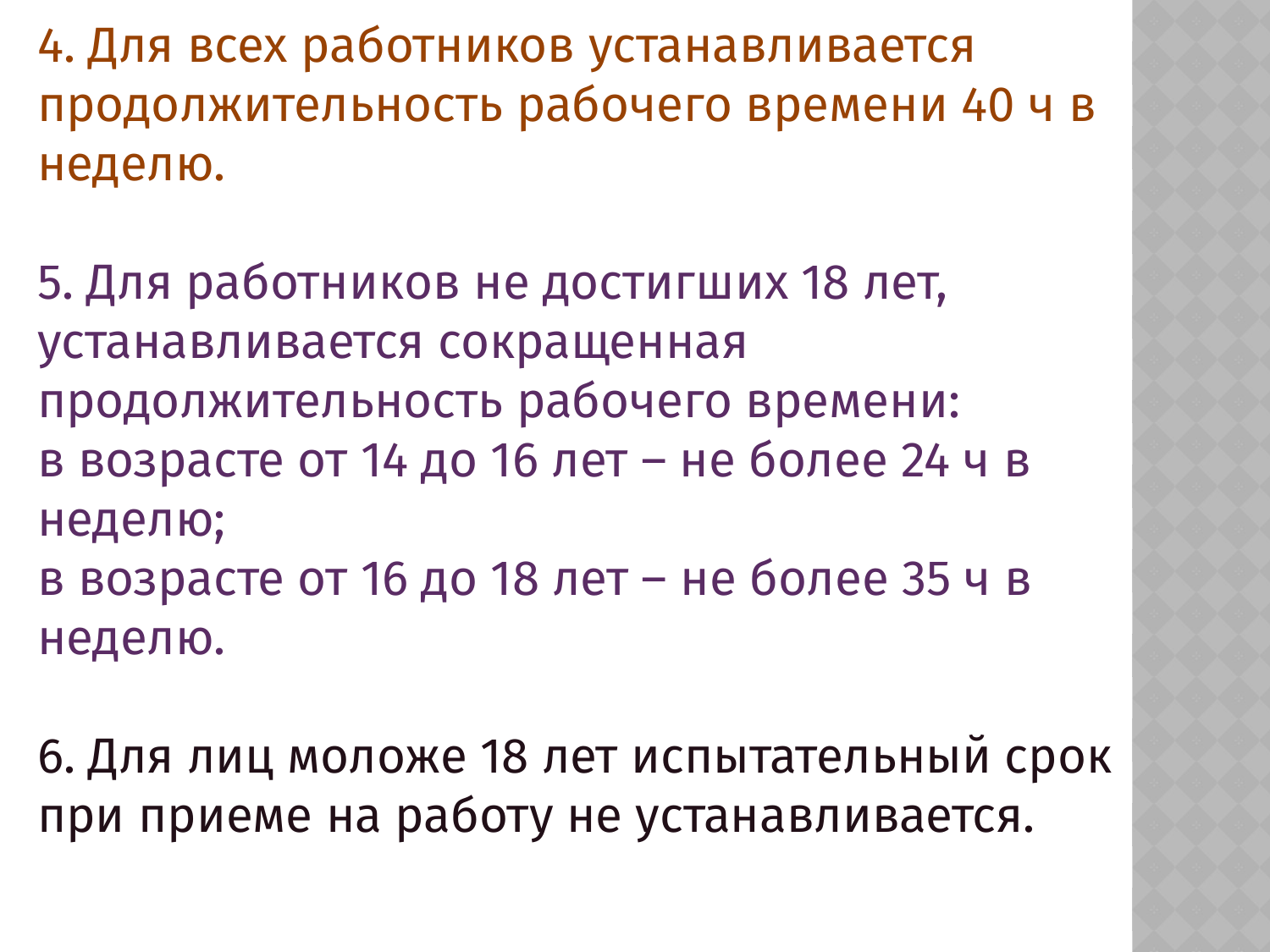

4. Для всех работников устанавливается продолжительность рабочего времени 40 ч в неделю.

5. Для работников не достигших 18 лет, устанавливается сокращенная продолжительность рабочего времени:
в возрасте от 14 до 16 лет – не более 24 ч в неделю;
в возрасте от 16 до 18 лет – не более 35 ч в неделю.

6. Для лиц моложе 18 лет испытательный срок при приеме на работу не устанавливается.